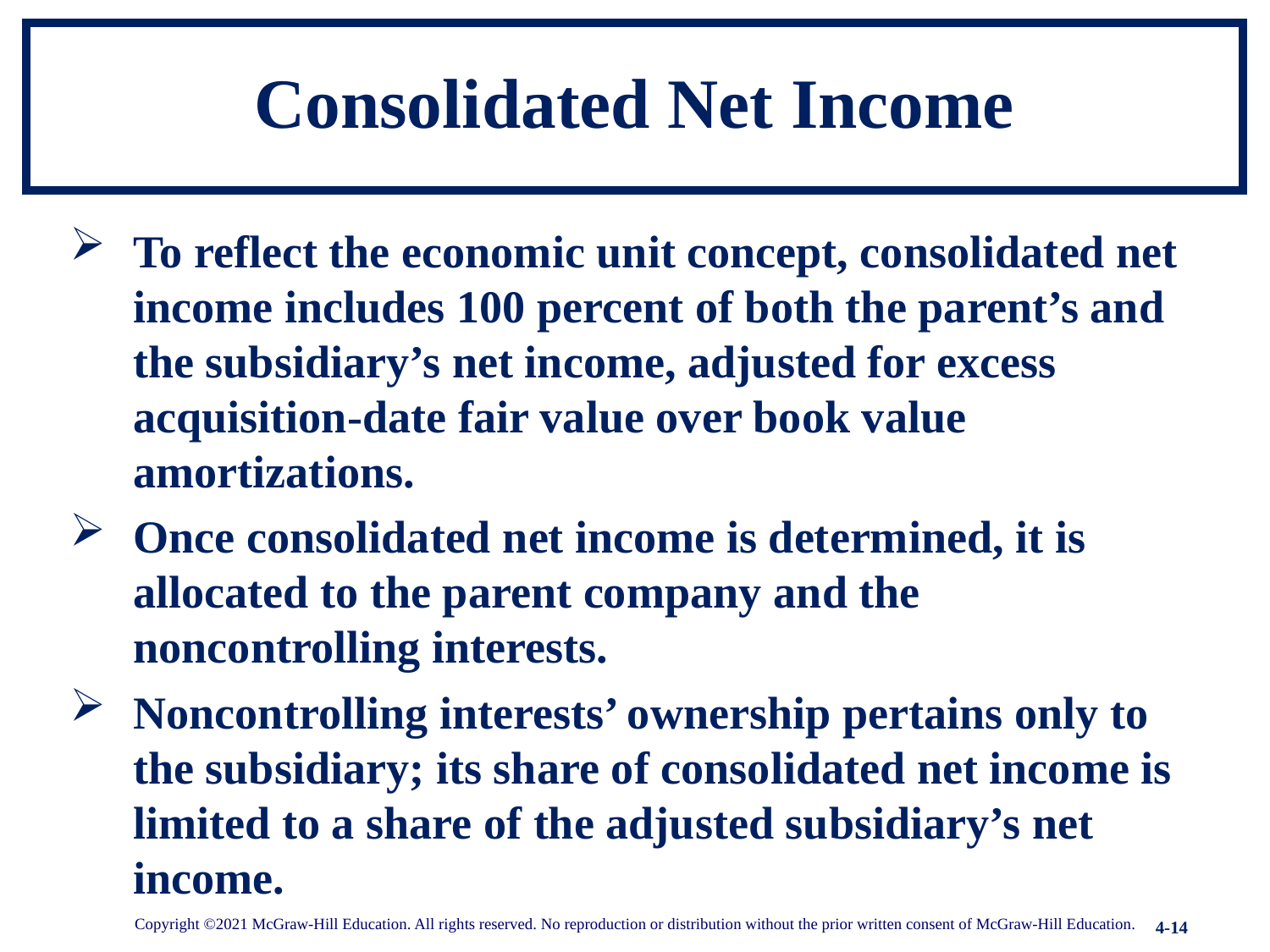

# Consolidated Net Income
To reflect the economic unit concept, consolidated net income includes 100 percent of both the parent’s and the subsidiary’s net income, adjusted for excess acquisition-date fair value over book value amortizations.
Once consolidated net income is determined, it is allocated to the parent company and the noncontrolling interests.
Noncontrolling interests’ ownership pertains only to the subsidiary; its share of consolidated net income is limited to a share of the adjusted subsidiary’s net income.
Copyright ©2021 McGraw-Hill Education. All rights reserved. No reproduction or distribution without the prior written consent of McGraw-Hill Education.
4-14